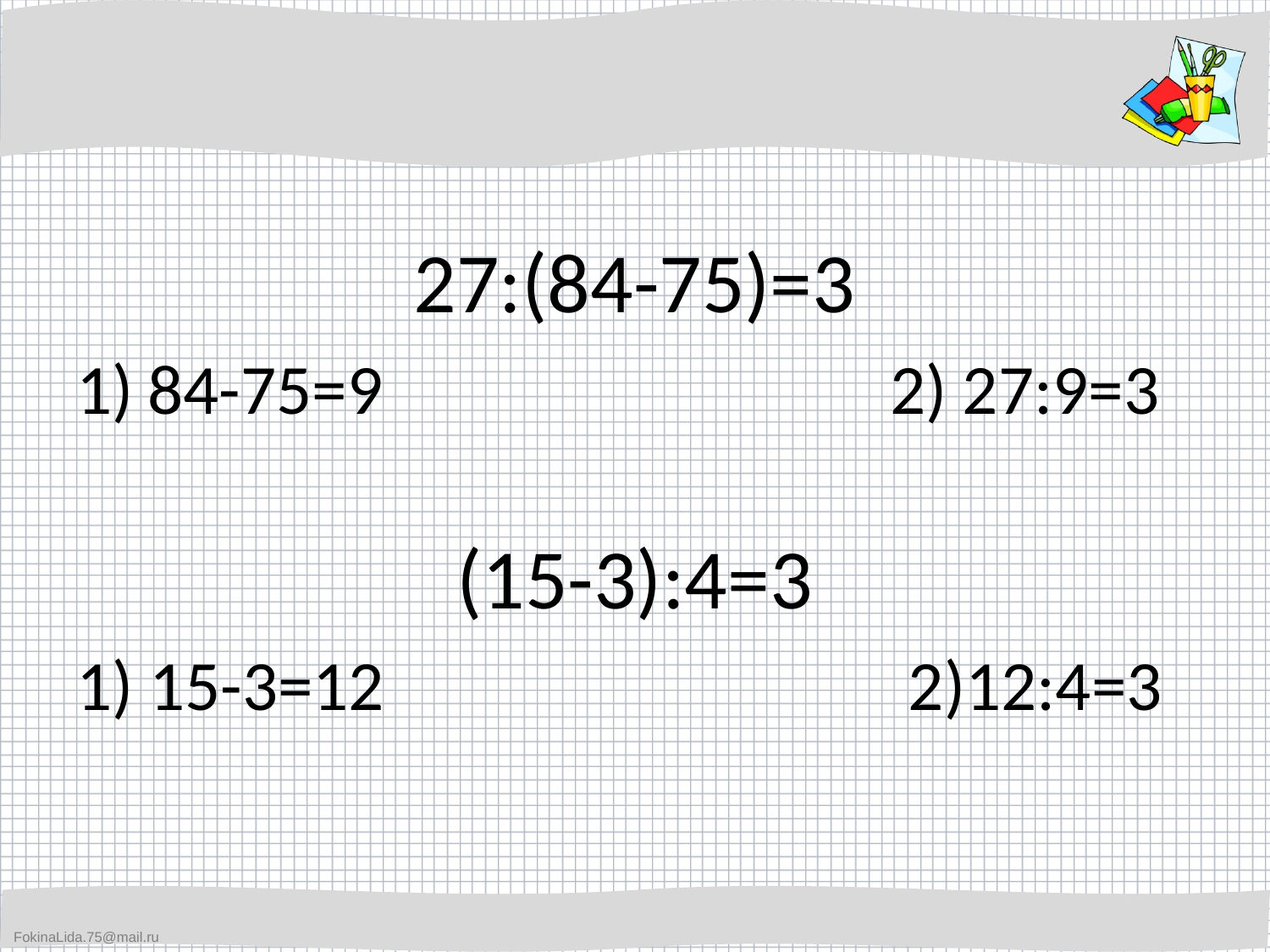

#
27:(84-75)=3
84-75=9                                2) 27:9=3

(15-3):4=3
1) 15-3=12                                 2)12:4=3